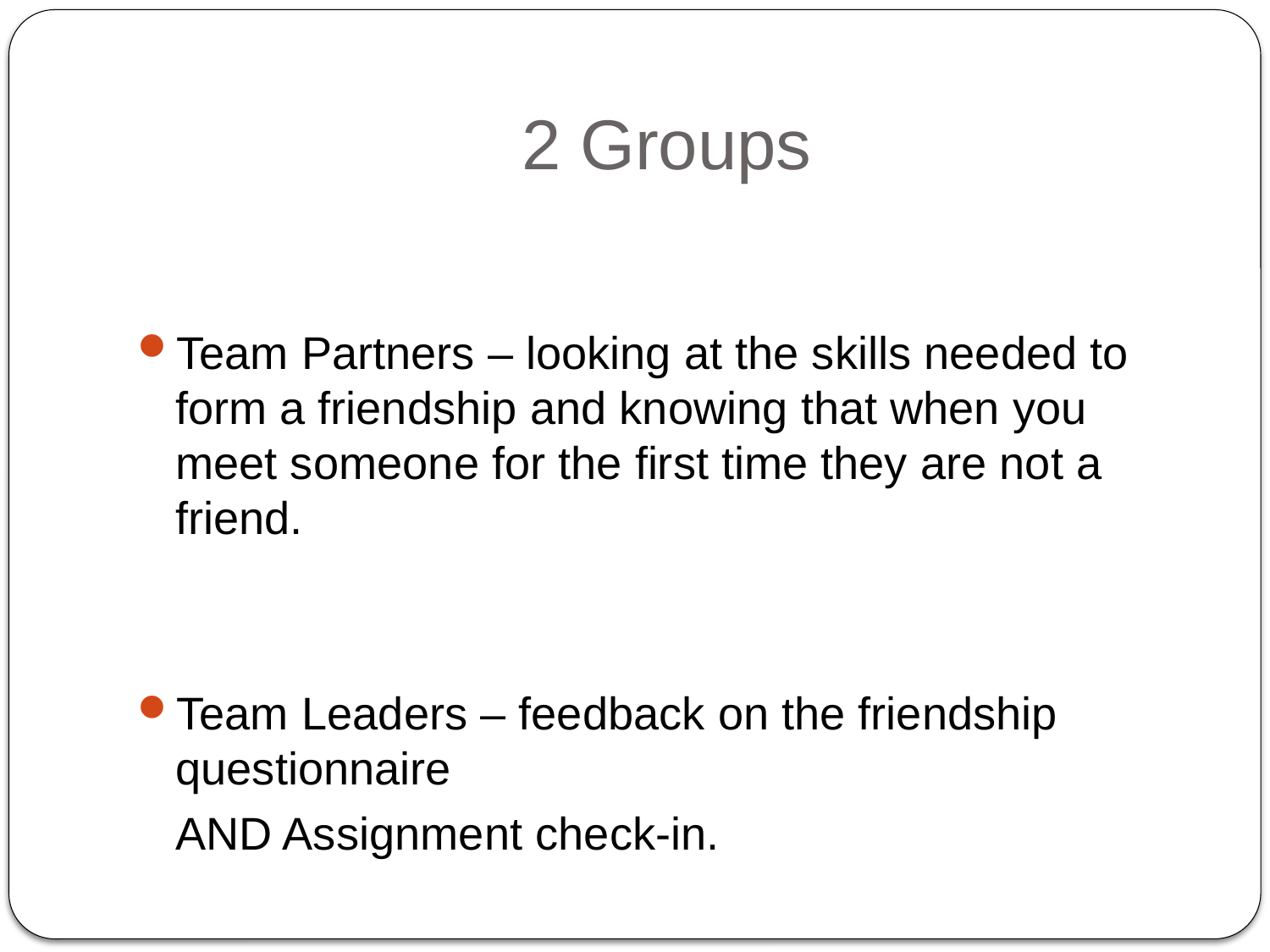

# 2 Groups
Team Partners – looking at the skills needed to form a friendship and knowing that when you meet someone for the first time they are not a friend.

Team Leaders – feedback on the friendship questionnaire
	AND Assignment check-in.